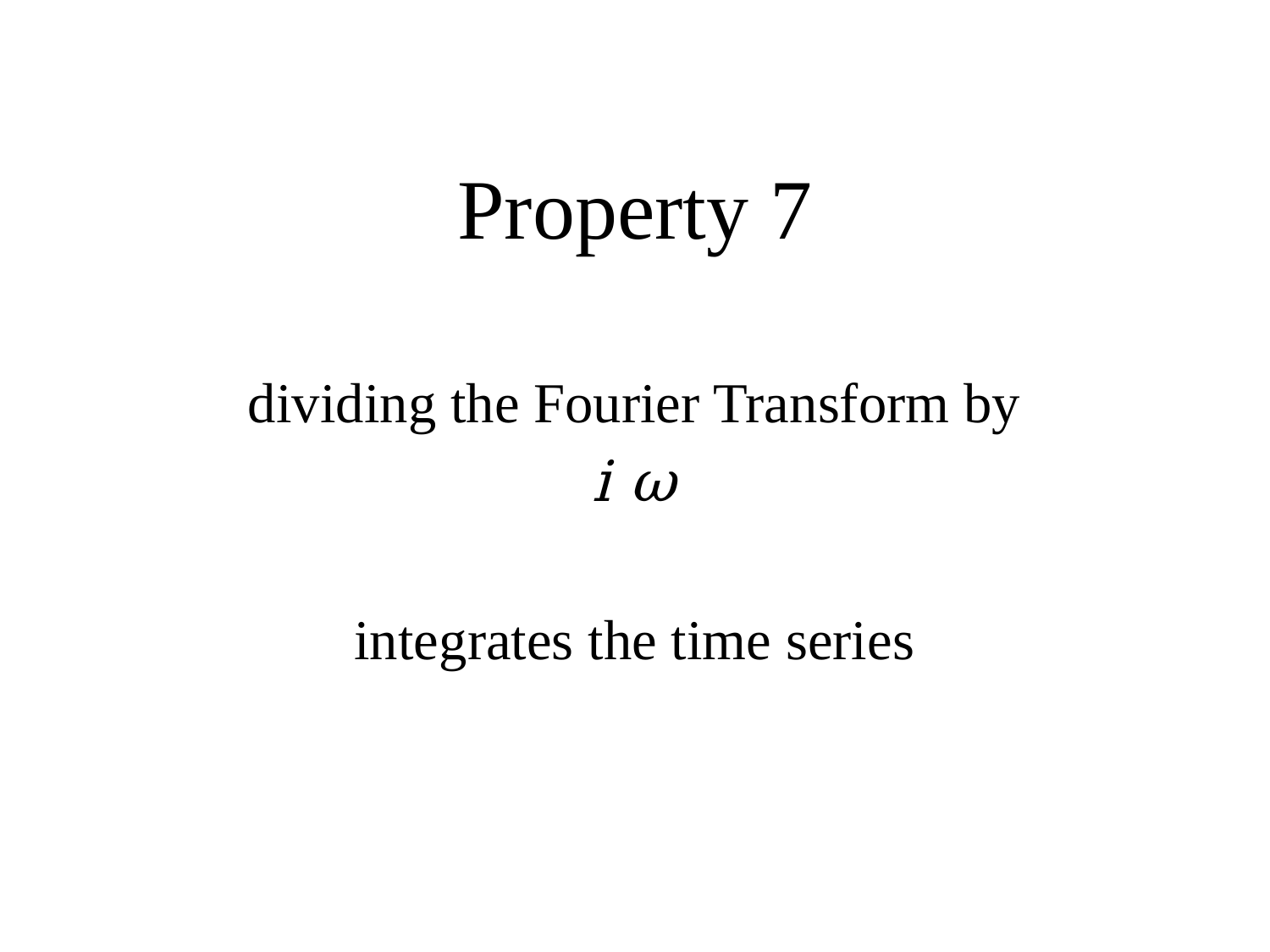

Property 7
dividing the Fourier Transform by
i ω

integrates the time series